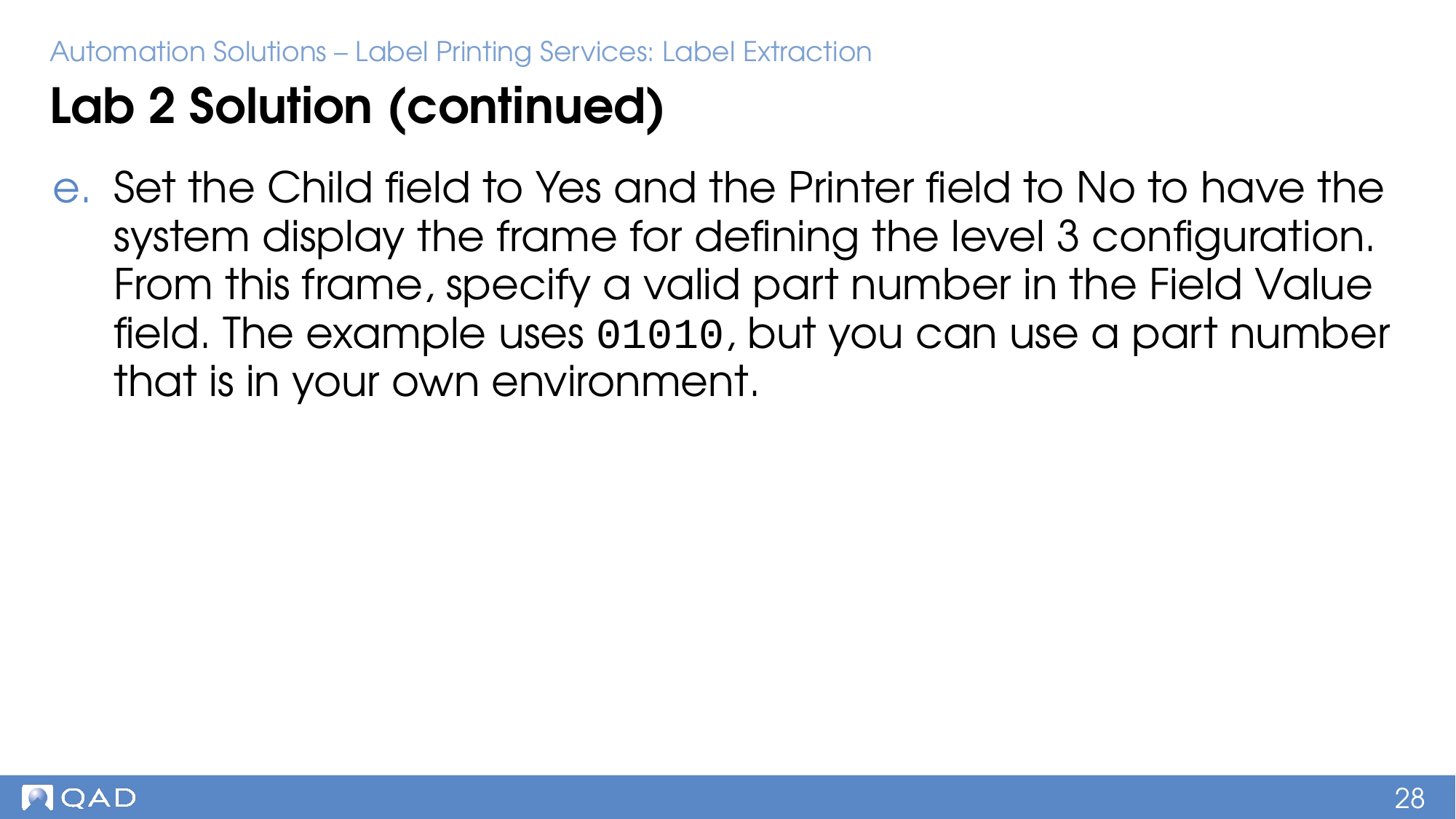

Automation Solutions – Label Printing Services: Label Extraction
# Lab 2 Solution (continued)
Set the Child field to Yes and the Printer field to No to have the system display the frame for defining the level 3 configuration. From this frame, specify a valid part number in the Field Value field. The example uses 01010, but you can use a part number that is in your own environment.
28